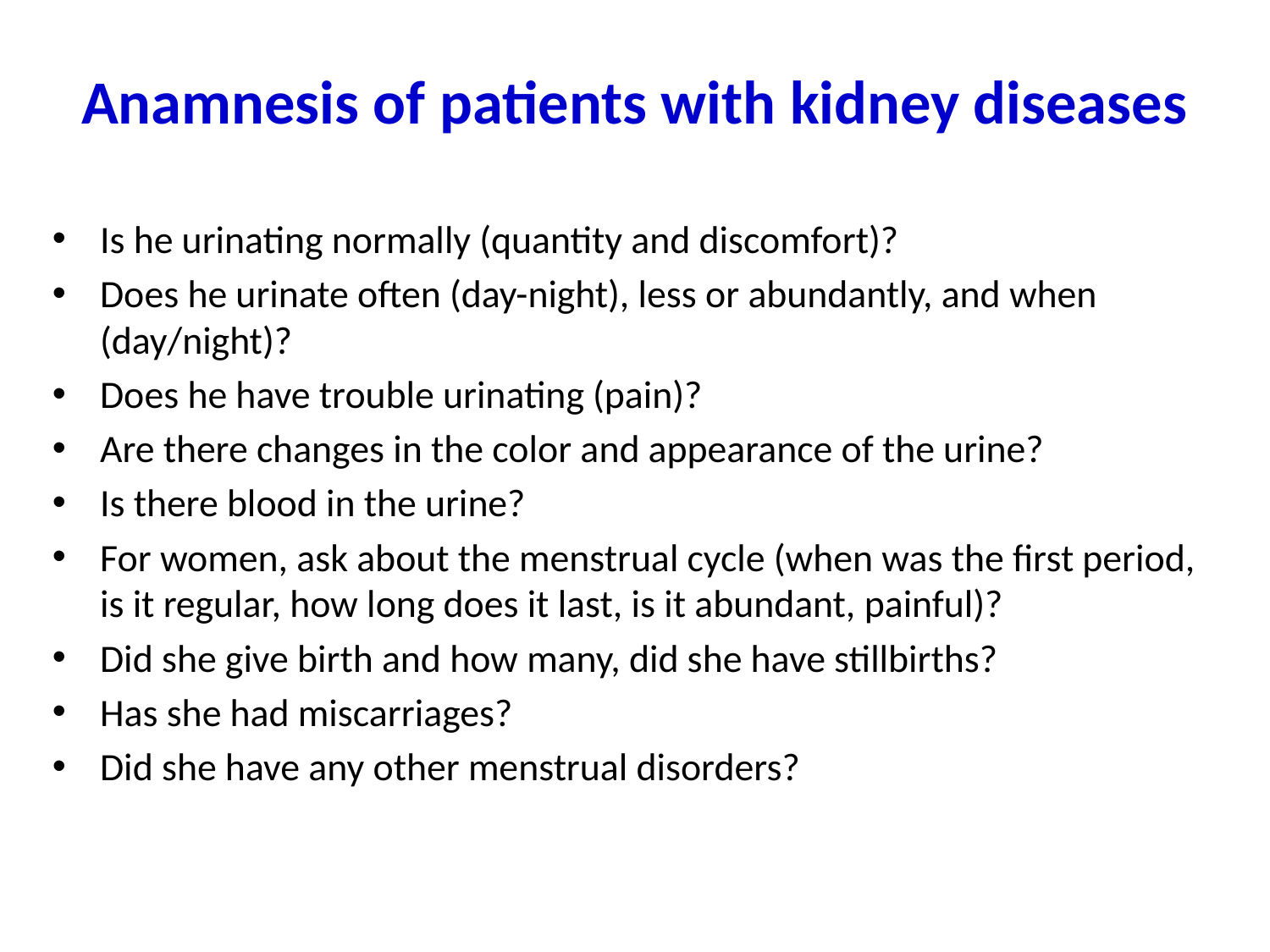

# Anamnesis of patients with kidney diseases
Is he urinating normally (quantity and discomfort)?
Does he urinate often (day-night), less or abundantly, and when (day/night)?
Does he have trouble urinating (pain)?
Are there changes in the color and appearance of the urine?
Is there blood in the urine?
For women, ask about the menstrual cycle (when was the first period, is it regular, how long does it last, is it abundant, painful)?
Did she give birth and how many, did she have stillbirths?
Has she had miscarriages?
Did she have any other menstrual disorders?